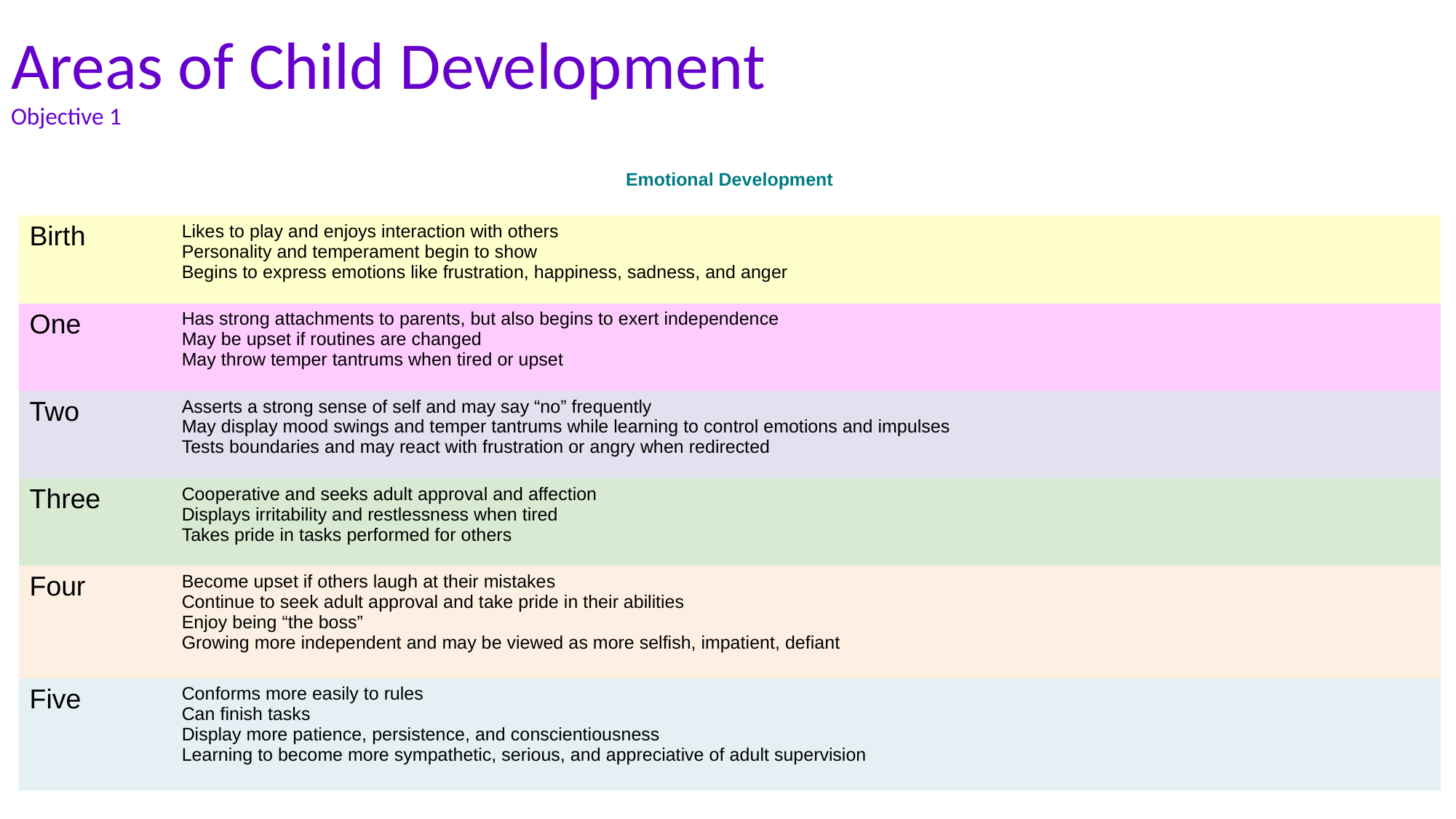

# Areas of Child Development Objective 1
| Emotional Development |  |
| --- | --- |
| Birth | Likes to play and enjoys interaction with others Personality and temperament begin to show Begins to express emotions like frustration, happiness, sadness, and anger |
| One | Has strong attachments to parents, but also begins to exert independence May be upset if routines are changed May throw temper tantrums when tired or upset |
| Two | Asserts a strong sense of self and may say “no” frequently May display mood swings and temper tantrums while learning to control emotions and impulses Tests boundaries and may react with frustration or angry when redirected |
| Three | Cooperative and seeks adult approval and affection Displays irritability and restlessness when tired Takes pride in tasks performed for others |
| Four | Become upset if others laugh at their mistakes Continue to seek adult approval and take pride in their abilities Enjoy being “the boss” Growing more independent and may be viewed as more selfish, impatient, defiant |
| Five | Conforms more easily to rules Can finish tasks Display more patience, persistence, and conscientiousness Learning to become more sympathetic, serious, and appreciative of adult supervision |